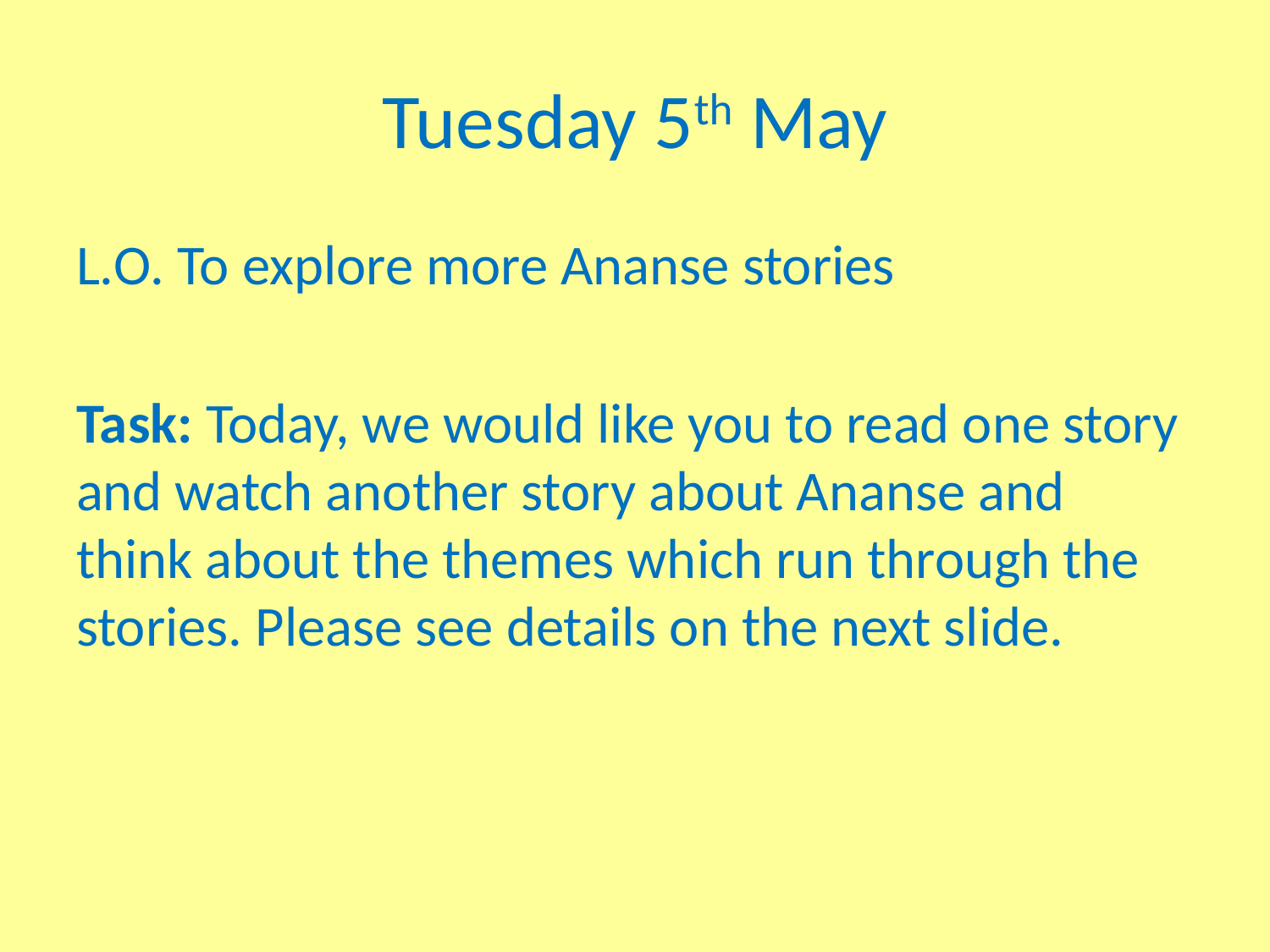

# Tuesday 5th May
L.O. To explore more Ananse stories

Task: Today, we would like you to read one story and watch another story about Ananse and think about the themes which run through the stories. Please see details on the next slide.